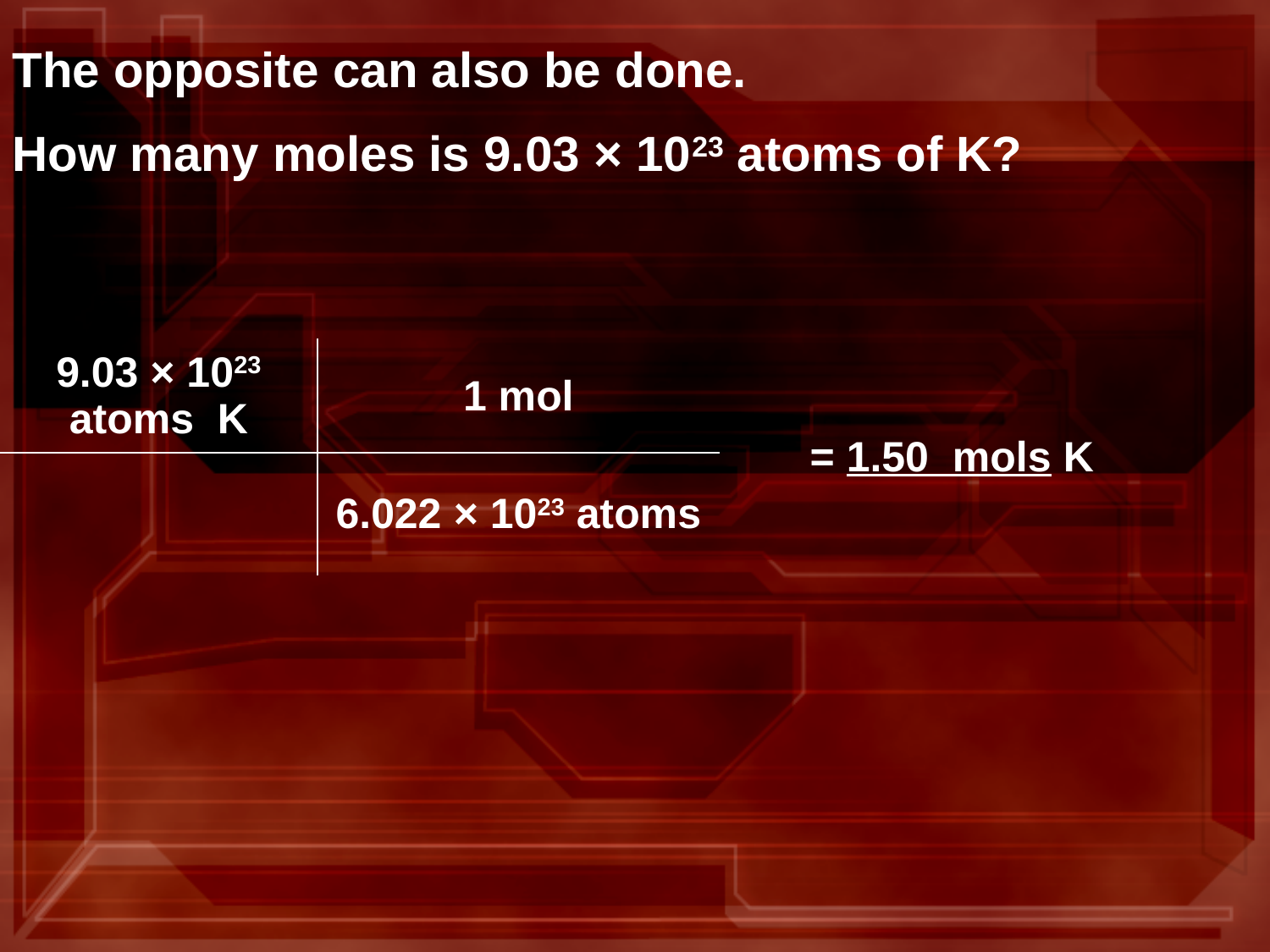

The opposite can also be done.
How many moles is 9.03 × 1023 atoms of K?

| 9.03 × 1023 atoms K | 1 mol | = 1.50 mols K |
| --- | --- | --- |
|  | 6.022 × 1023 atoms |  |